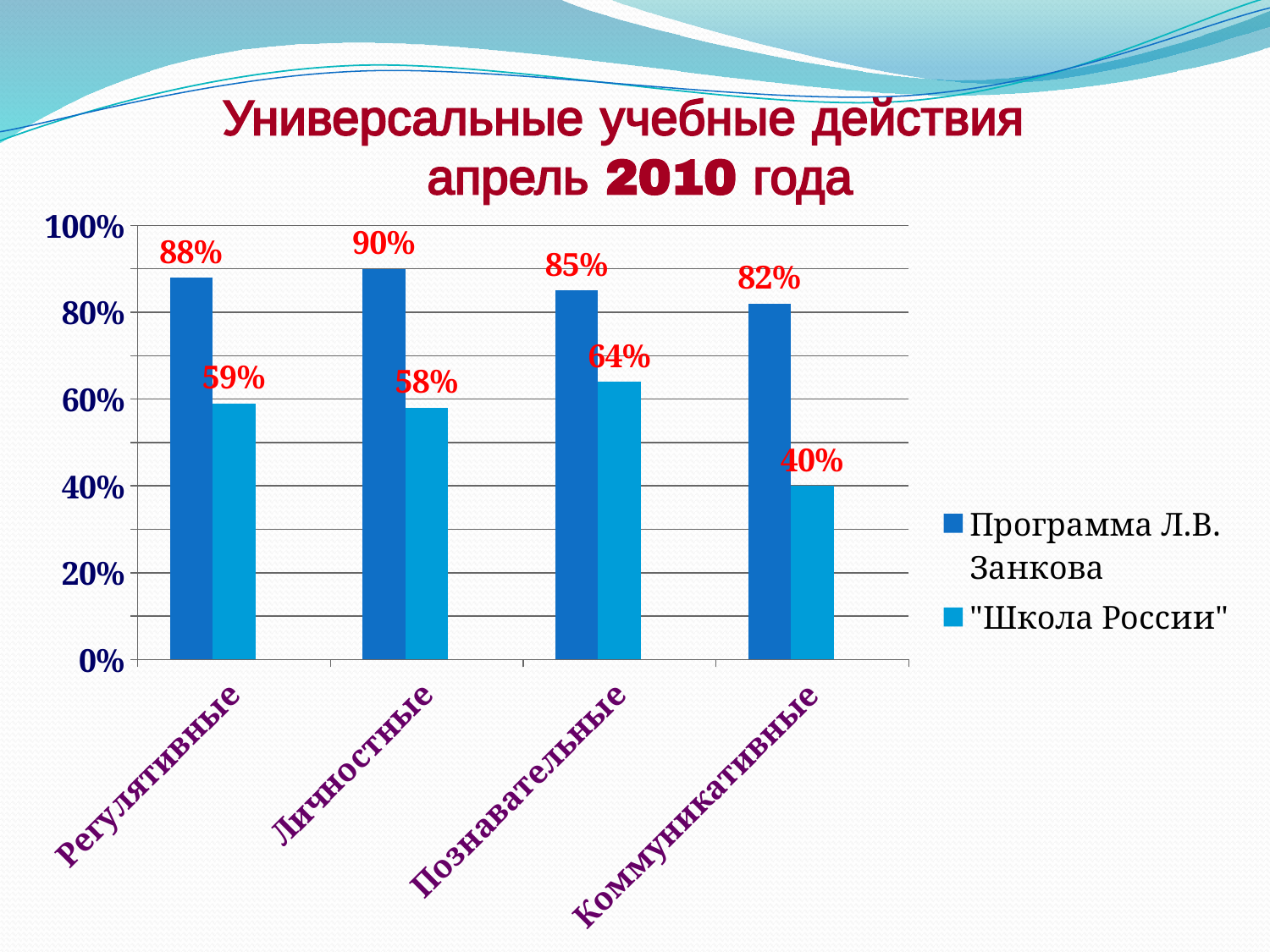

Универсальные учебные действия
апрель 2010 года

### Chart

| Category | Программа Л.В. Занкова | "Школа России" | Столбец1 |
|---|---|---|---|
| Регулятивные | 0.88 | 0.59 | None |
| Личностные | 0.9 | 0.5800000000000001 | None |
| Познавательные | 0.8500000000000001 | 0.6400000000000001 | None |
| Коммуникативные | 0.8200000000000001 | 0.4 | None |